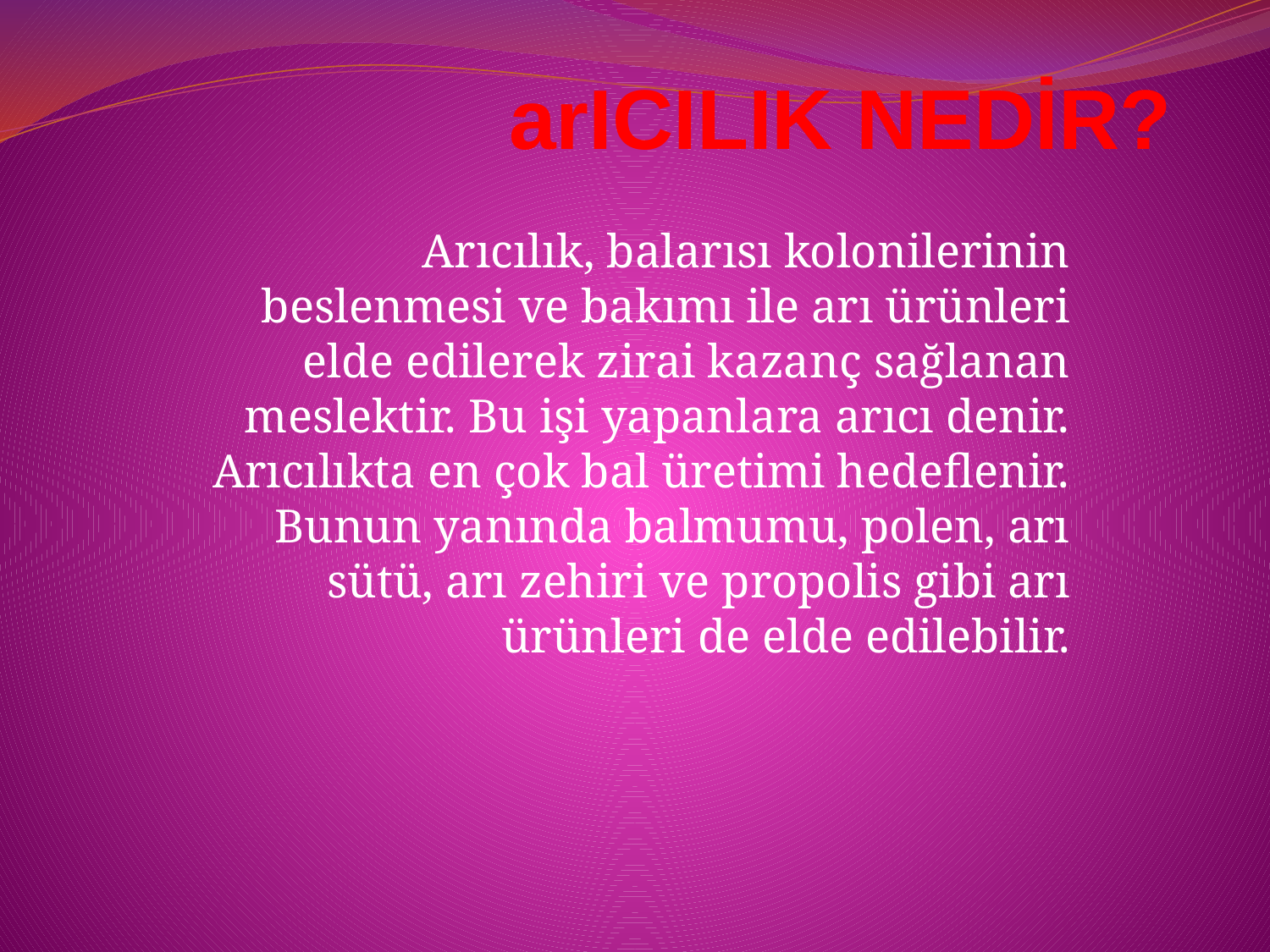

# arICILIK NEDİR?
Arıcılık, balarısı kolonilerinin beslenmesi ve bakımı ile arı ürünleri elde edilerek zirai kazanç sağlanan meslektir. Bu işi yapanlara arıcı denir. Arıcılıkta en çok bal üretimi hedeflenir. Bunun yanında balmumu, polen, arı sütü, arı zehiri ve propolis gibi arı ürünleri de elde edilebilir.